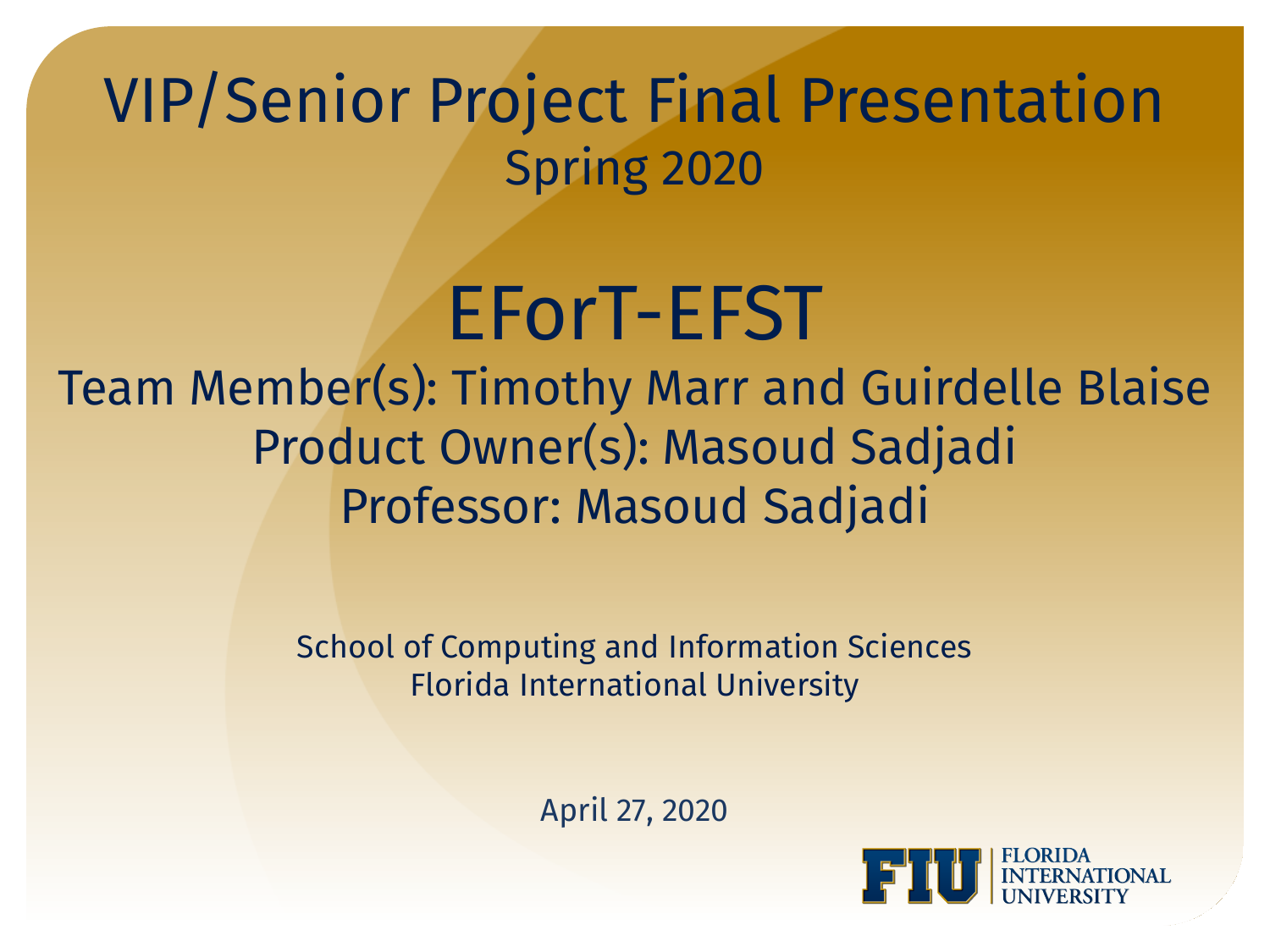

VIP/Senior Project Final Presentation
Spring 2020
# EForT-EFST Team Member(s): Timothy Marr and Guirdelle Blaise Product Owner(s): Masoud Sadjadi Professor: Masoud Sadjadi School of Computing and Information Sciences Florida International University
April 27, 2020